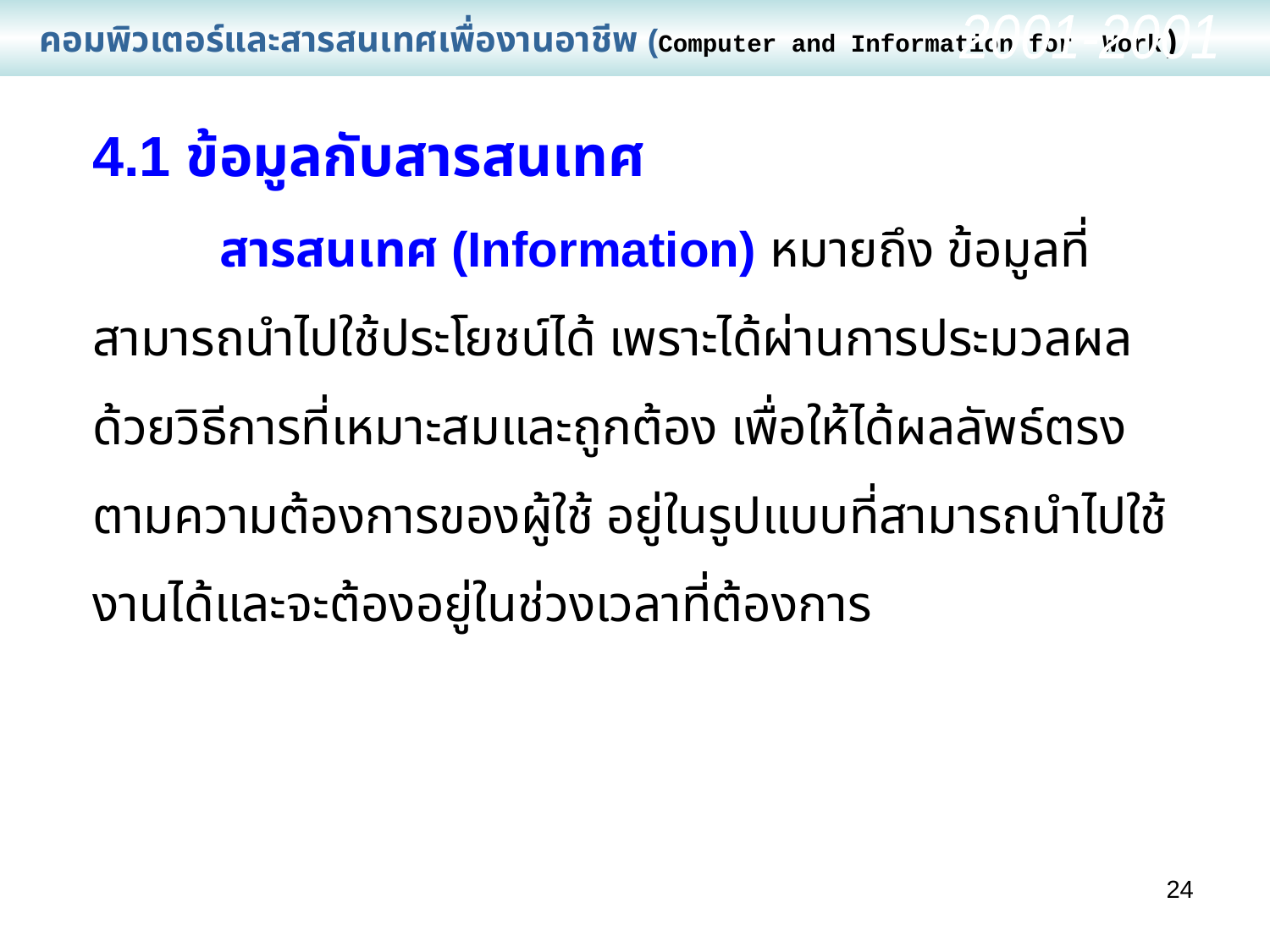

คอมพิวเตอร์และสารสนเทศเพื่องานอาชีพ (Computer and Information for  Work)
2001-2001
4.1 ข้อมูลกับสารสนเทศ
	สารสนเทศ (Information) หมายถึง ข้อมูลที่สามารถนำไปใช้ประโยชน์ได้ เพราะได้ผ่านการประมวลผลด้วยวิธีการที่เหมาะสมและถูกต้อง เพื่อให้ได้ผลลัพธ์ตรงตามความต้องการของผู้ใช้ อยู่ในรูปแบบที่สามารถนำไปใช้งานได้และจะต้องอยู่ในช่วงเวลาที่ต้องการ

24